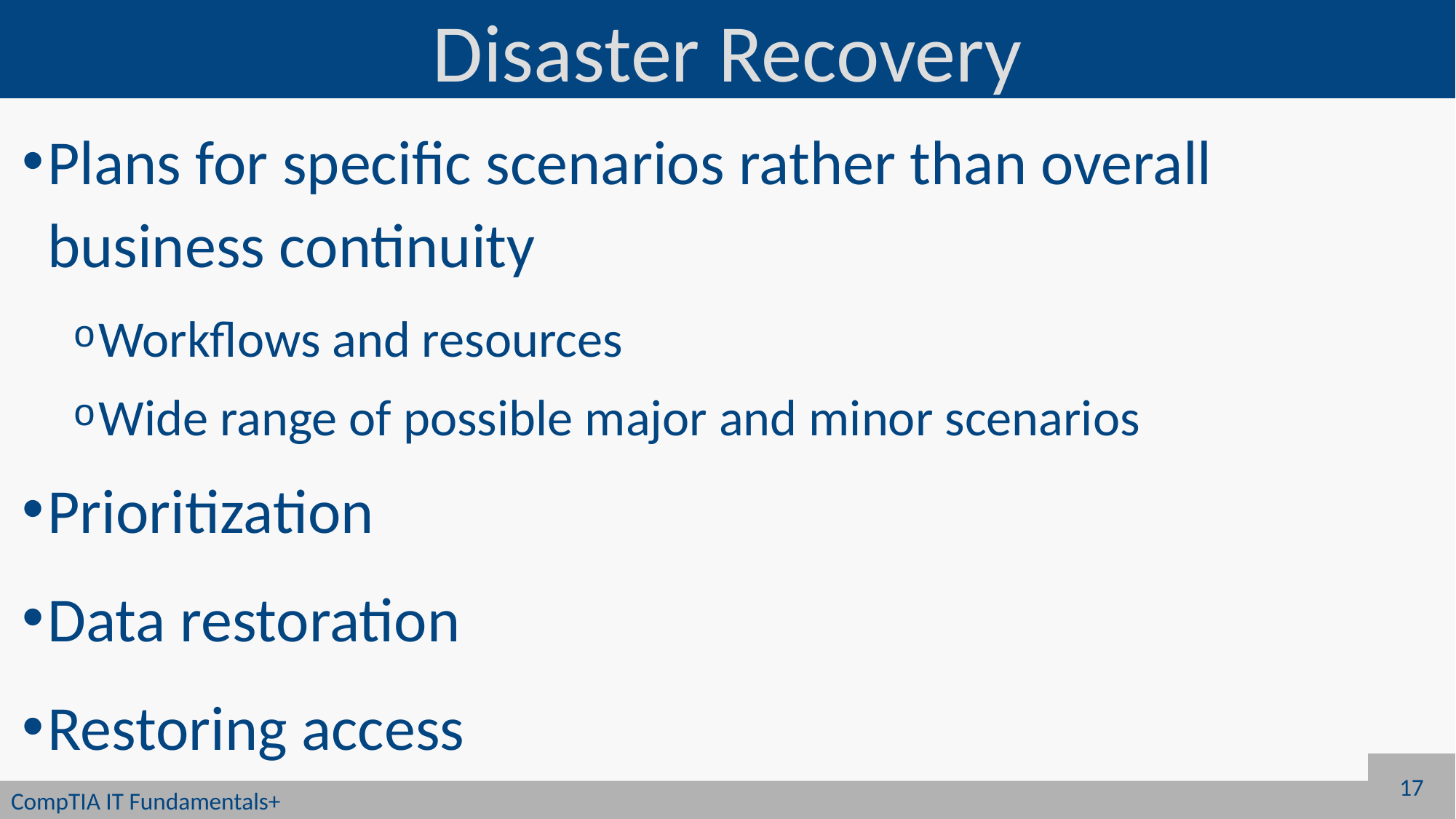

# Disaster Recovery
Plans for specific scenarios rather than overall business continuity
Workflows and resources
Wide range of possible major and minor scenarios
Prioritization
Data restoration
Restoring access
17
CompTIA IT Fundamentals+